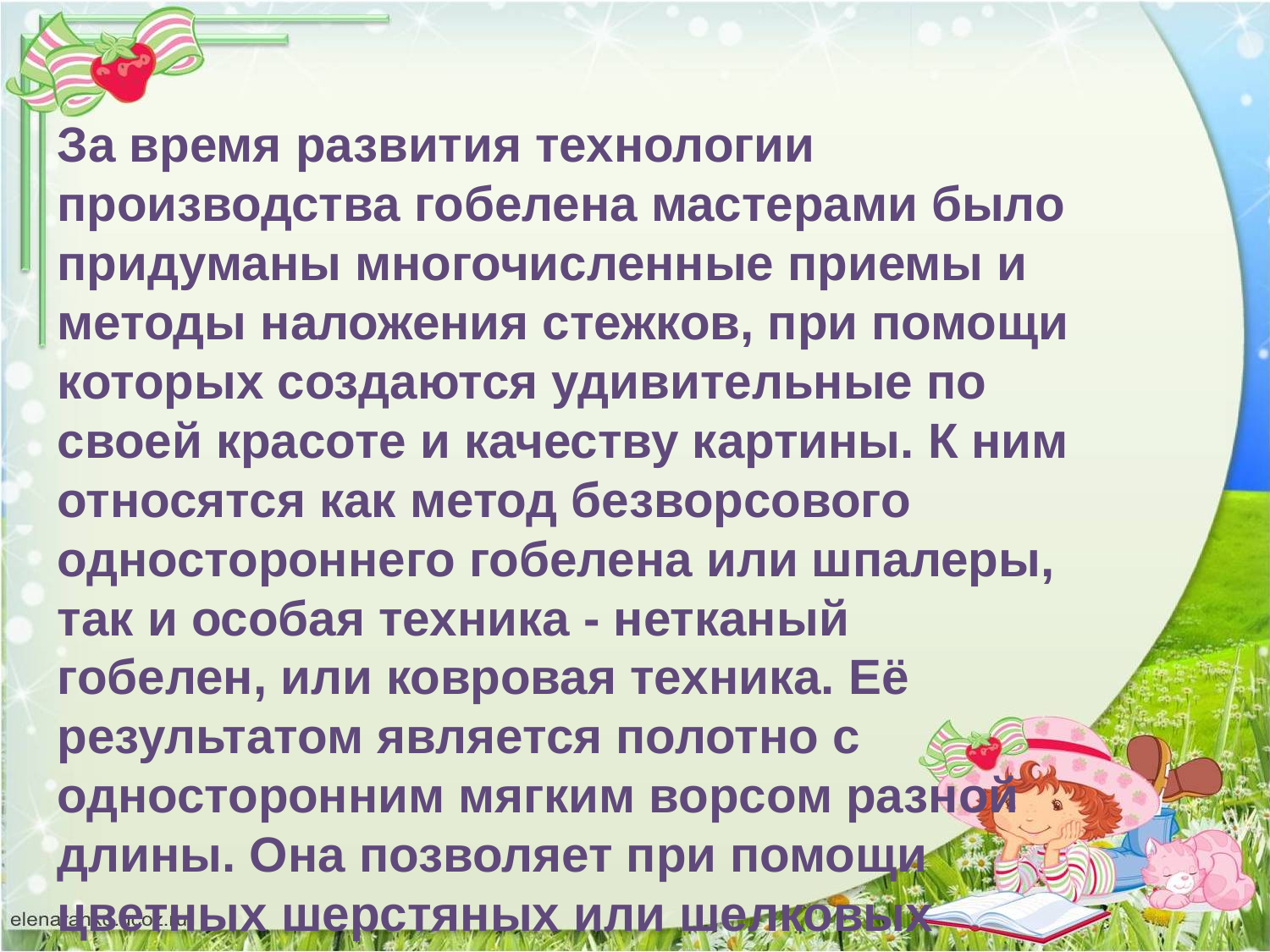

За время развития технологии производства гобелена мастерами было придуманы многочисленные приемы и методы наложения стежков, при помощи которых создаются удивительные по своей красоте и качеству картины. К ним относятся как метод безворсового одностороннего гобелена или шпалеры, так и особая техника - нетканый гобелен, или ковровая техника. Её результатом является полотно с односторонним мягким ворсом разной длины. Она позволяет при помощи цветных шерстяных или шелковых тканей создавать объемные живописные картины.